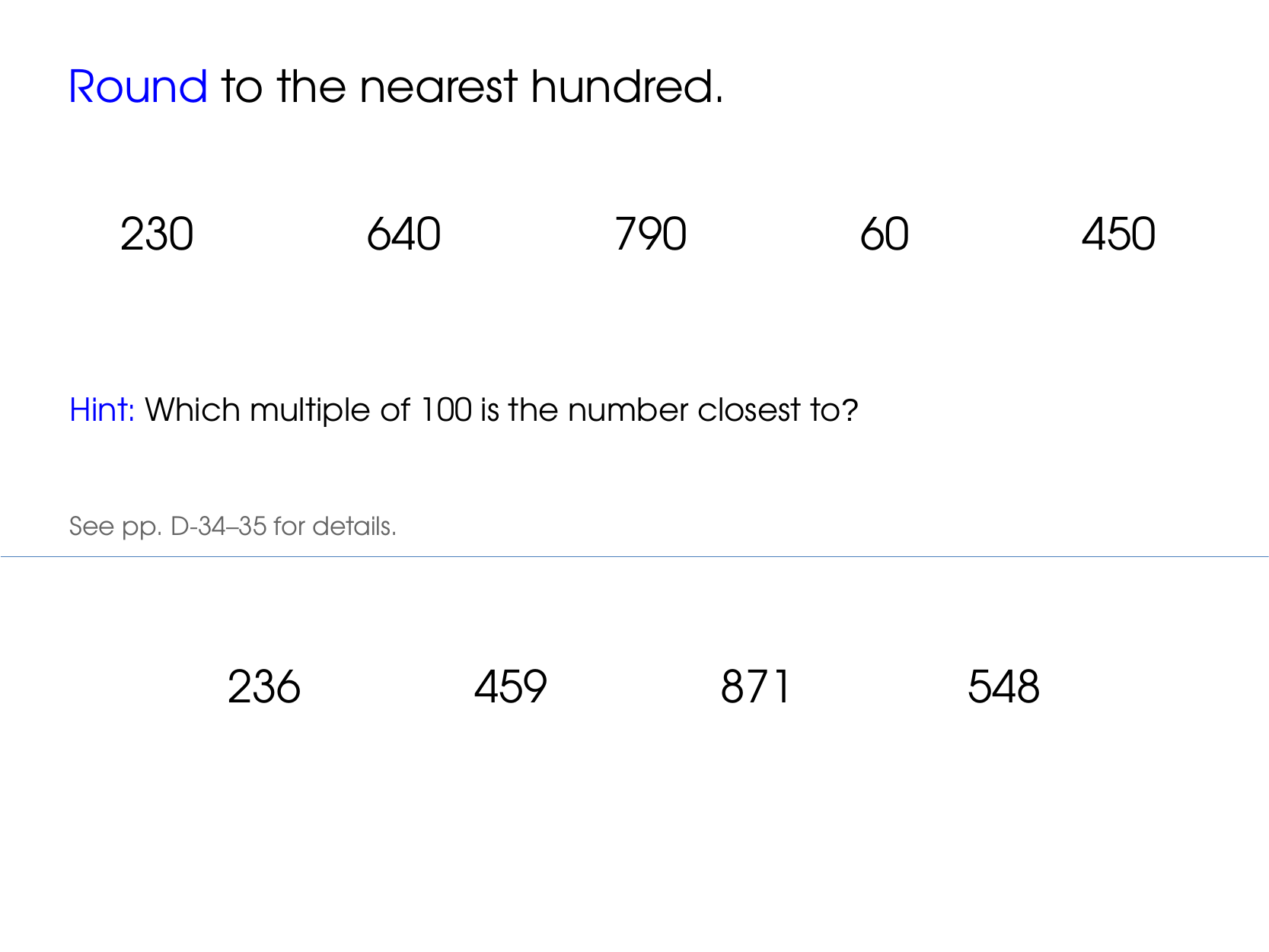

Round to the nearest hundred.
230              640              790              60              450
Hint: Which multiple of 100 is the number closest to?
See pp. D-34–35 for details.
236              459              871              548